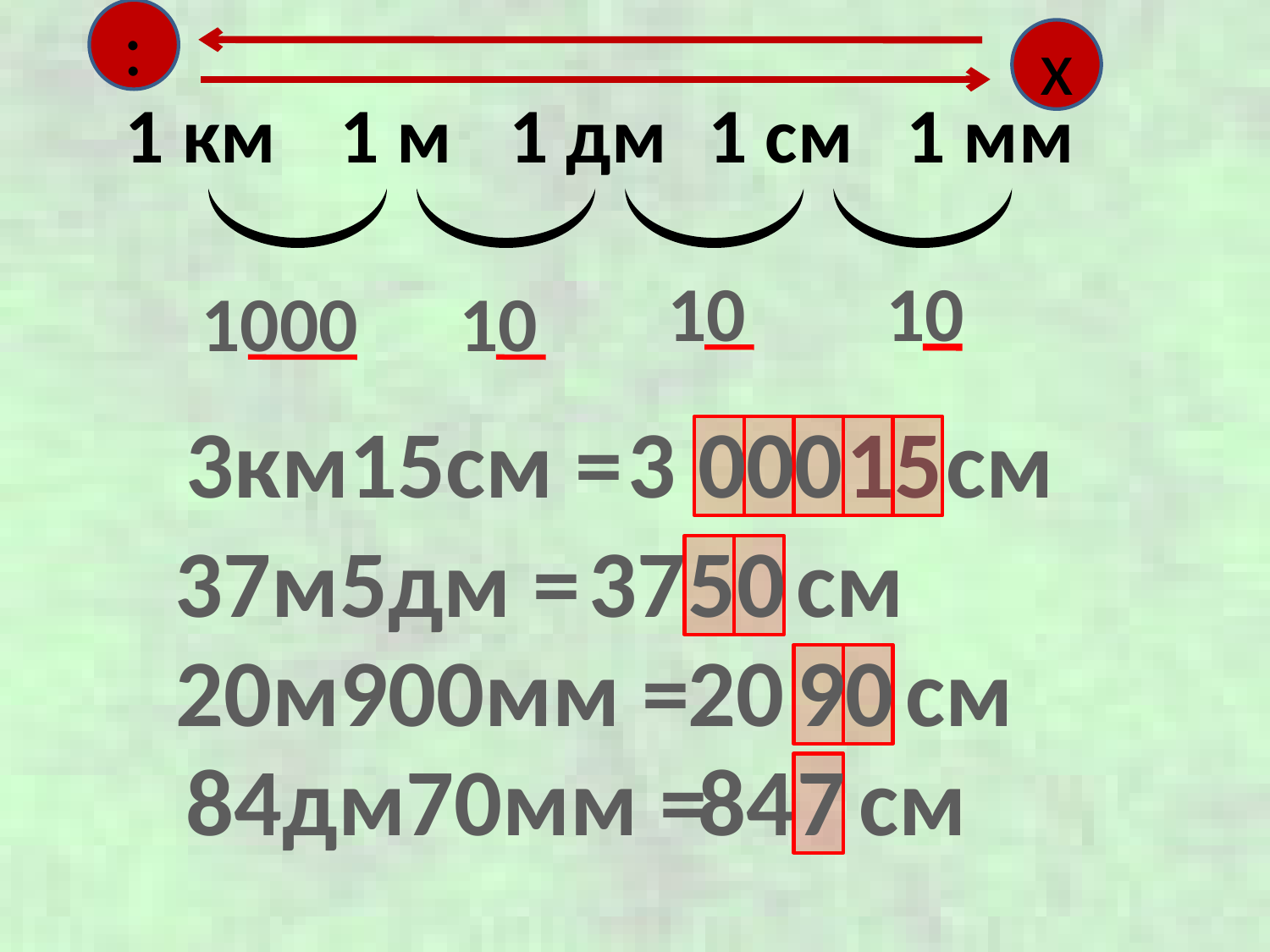

:
х
1 км
1 м
1 дм
1 см
1 мм

10
10
1000
10
3км15см =               cм
3
000
15

37м5дм =          cм
37
5
0

20м900мм =          cм
20
90

84дм70мм =       cм
84
7